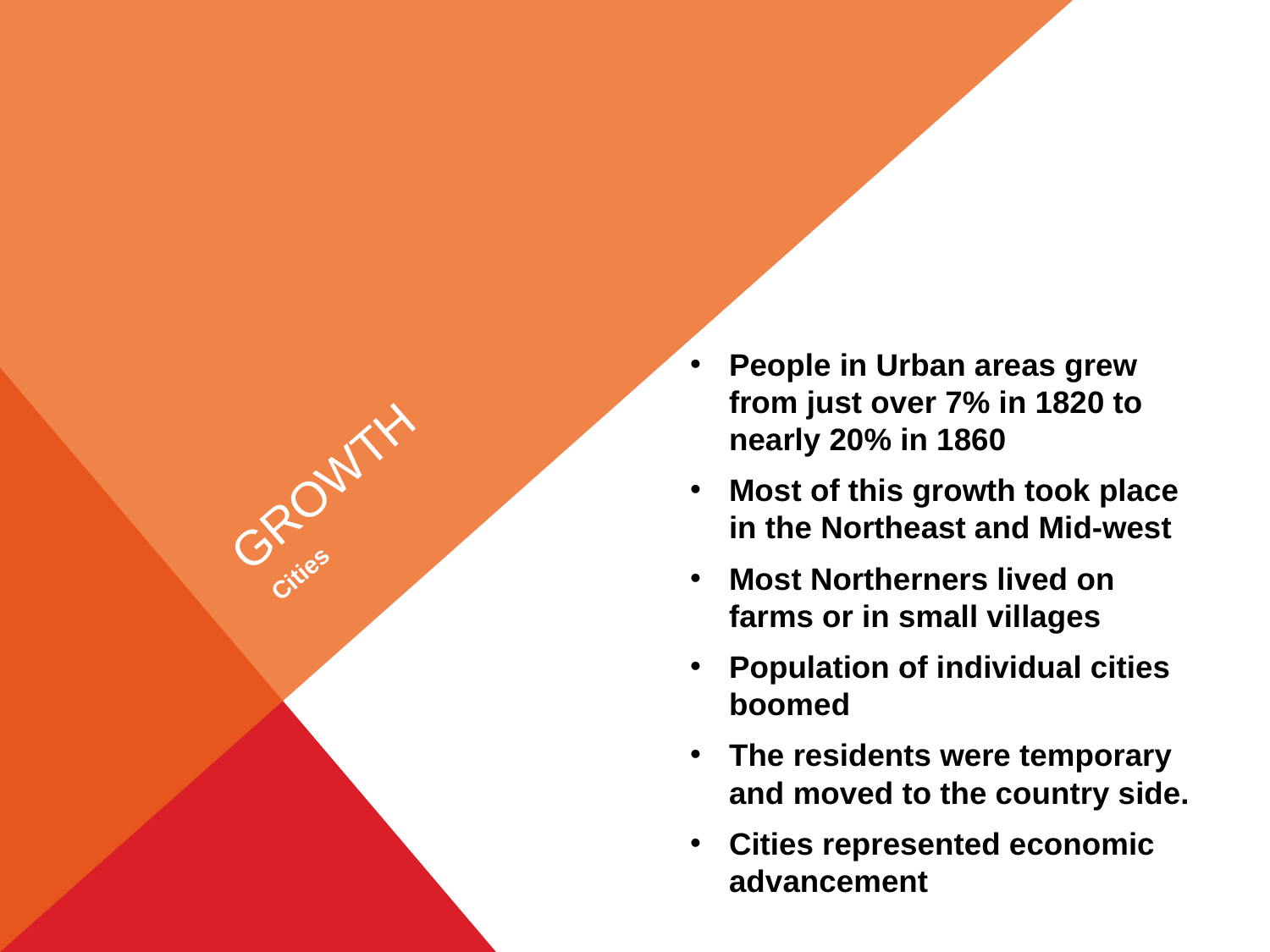

# Growth
Cities
People in Urban areas grew from just over 7% in 1820 to nearly 20% in 1860
Most of this growth took place in the Northeast and Mid-west
Most Northerners lived on farms or in small villages
Population of individual cities boomed
The residents were temporary and moved to the country side.
Cities represented economic advancement